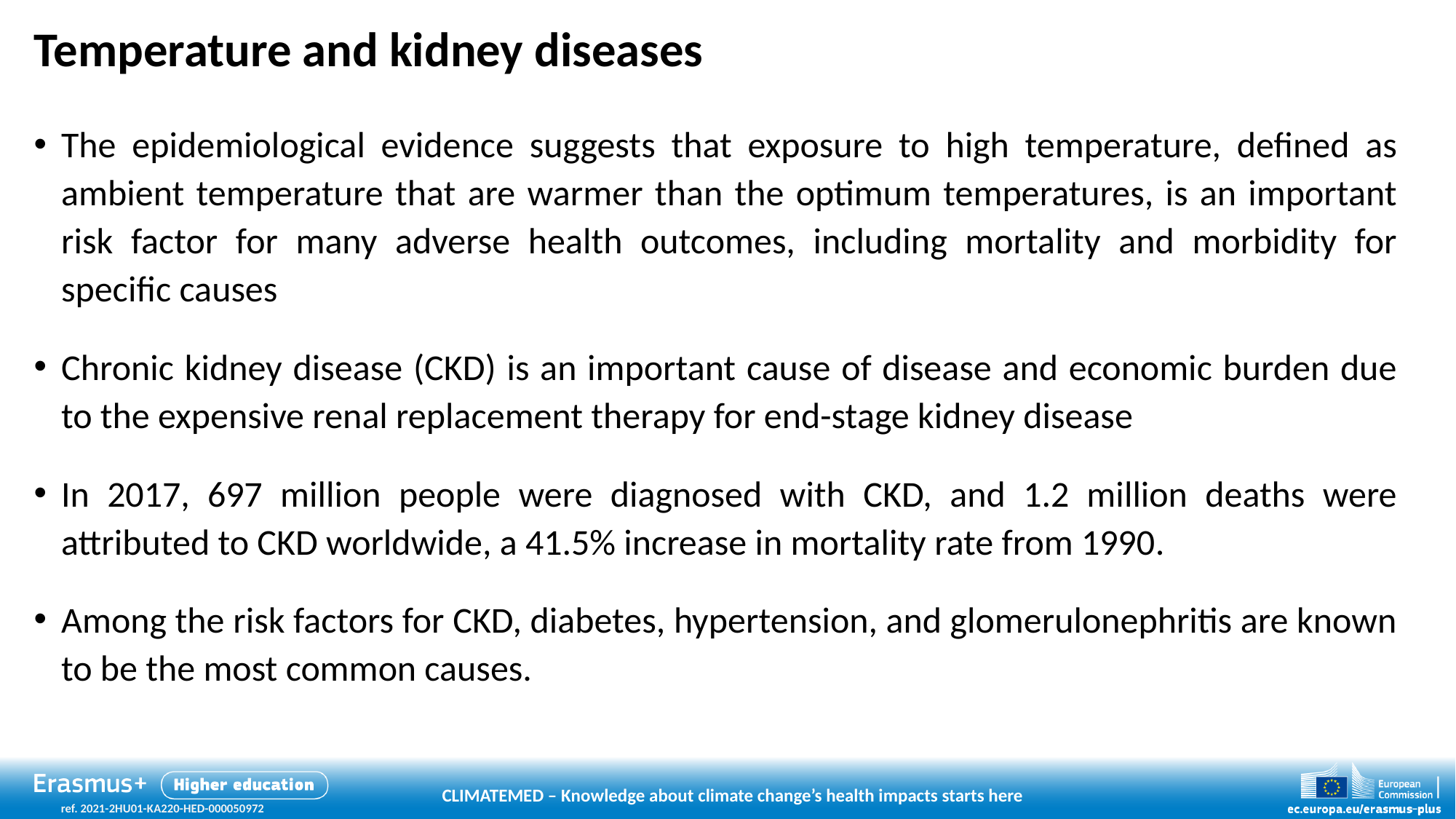

# Temperature and kidney diseases
The epidemiological evidence suggests that exposure to high temperature, defined as ambient temperature that are warmer than the optimum temperatures, is an important risk factor for many adverse health outcomes, including mortality and morbidity for specific causes
Chronic kidney disease (CKD) is an important cause of disease and economic burden due to the expensive renal replacement therapy for end-stage kidney disease
In 2017, 697 million people were diagnosed with CKD, and 1.2 million deaths were attributed to CKD worldwide, a 41.5% increase in mortality rate from 1990.
Among the risk factors for CKD, diabetes, hypertension, and glomerulonephritis are known to be the most common causes.